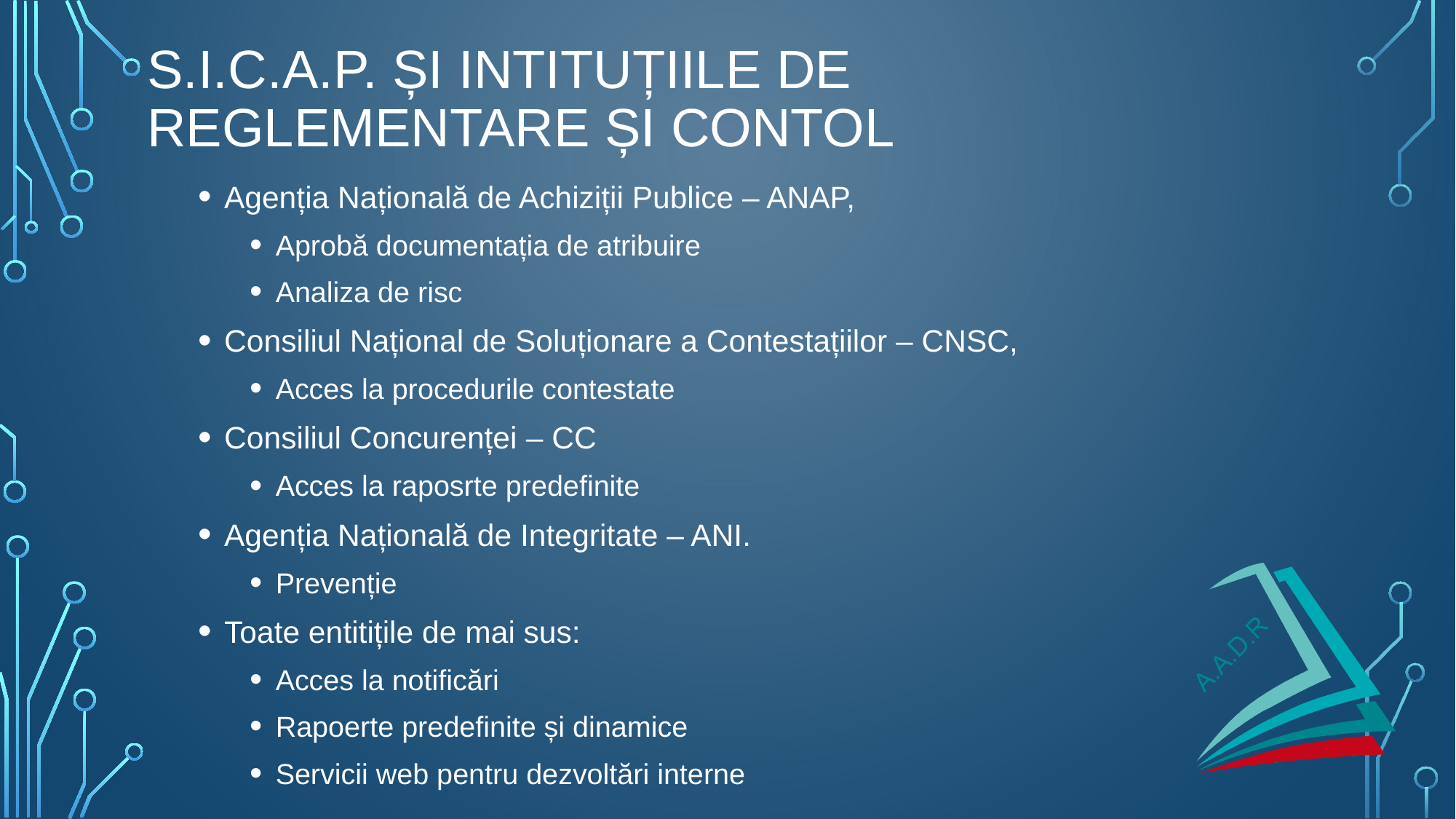

# S.I.C.A.P. Și intituțiile de reglementare Și contol
Agenția Națională de Achiziții Publice – ANAP,
Aprobă documentația de atribuire
Analiza de risc
Consiliul Național de Soluționare a Contestațiilor – CNSC,
Acces la procedurile contestate
Consiliul Concurenței – CC
Acces la raposrte predefinite
Agenția Națională de Integritate – ANI.
Prevenție
Toate entitițile de mai sus:
Acces la notificări
Rapoerte predefinite și dinamice
Servicii web pentru dezvoltări interne